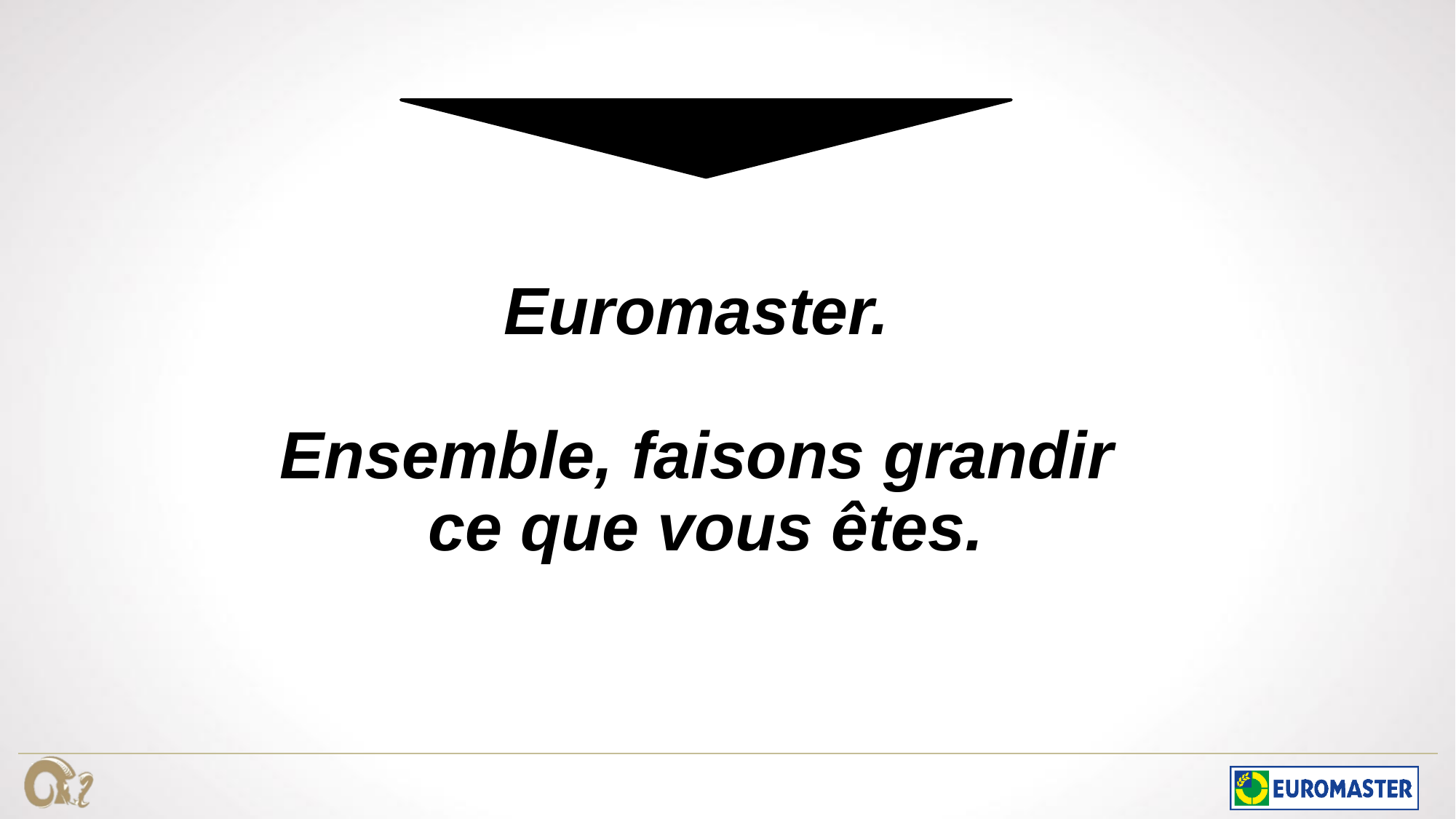

Euromaster.
Ensemble, faisons grandir
ce que vous êtes.